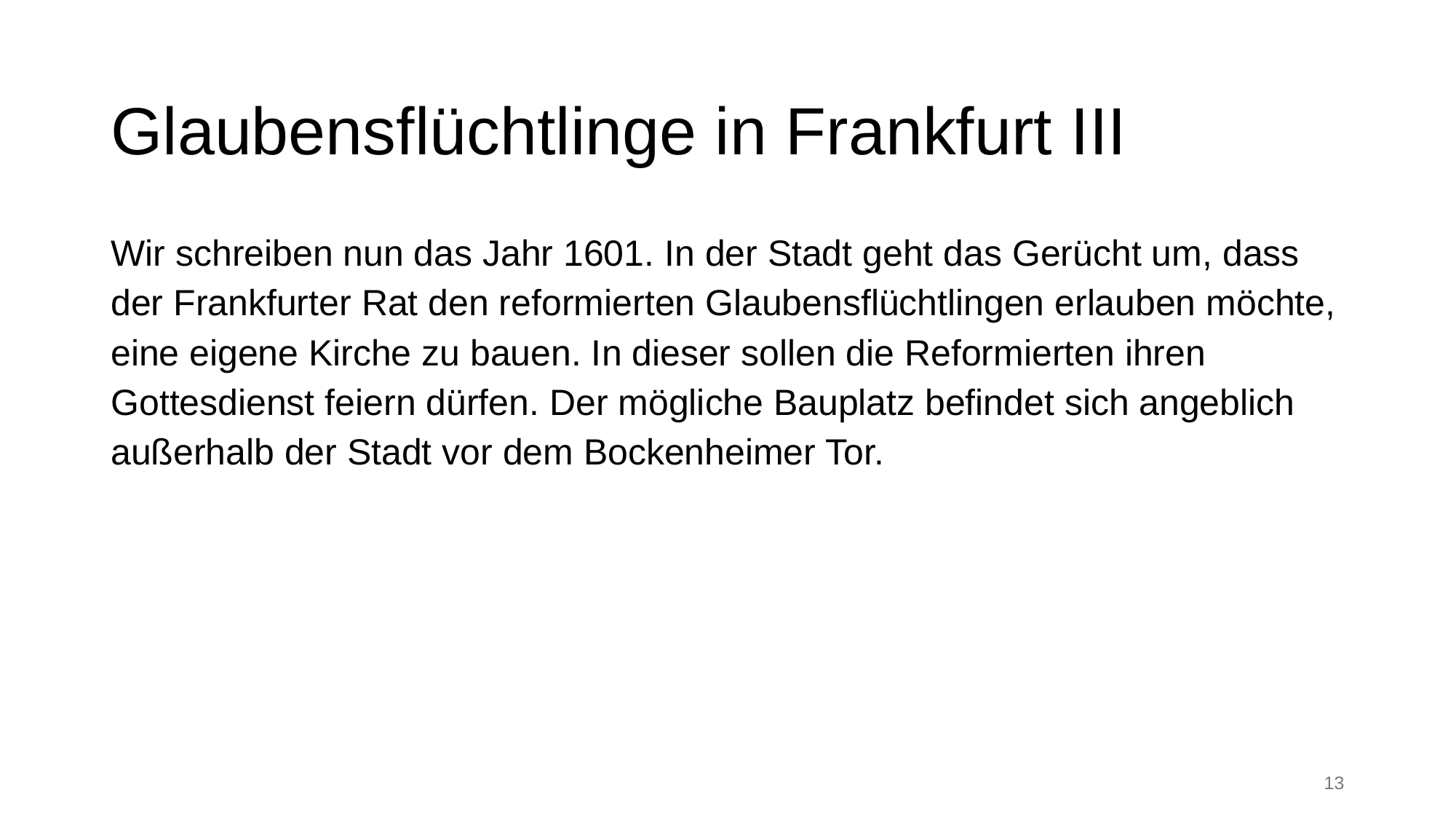

# Glaubensflüchtlinge in Frankfurt III
Wir schreiben nun das Jahr 1601. In der Stadt geht das Gerücht um, dass der Frankfurter Rat den reformierten Glaubensflüchtlingen erlauben möchte, eine eigene Kirche zu bauen. In dieser sollen die Reformierten ihren Gottesdienst feiern dürfen. Der mögliche Bauplatz befindet sich angeblich außerhalb der Stadt vor dem Bockenheimer Tor.
13